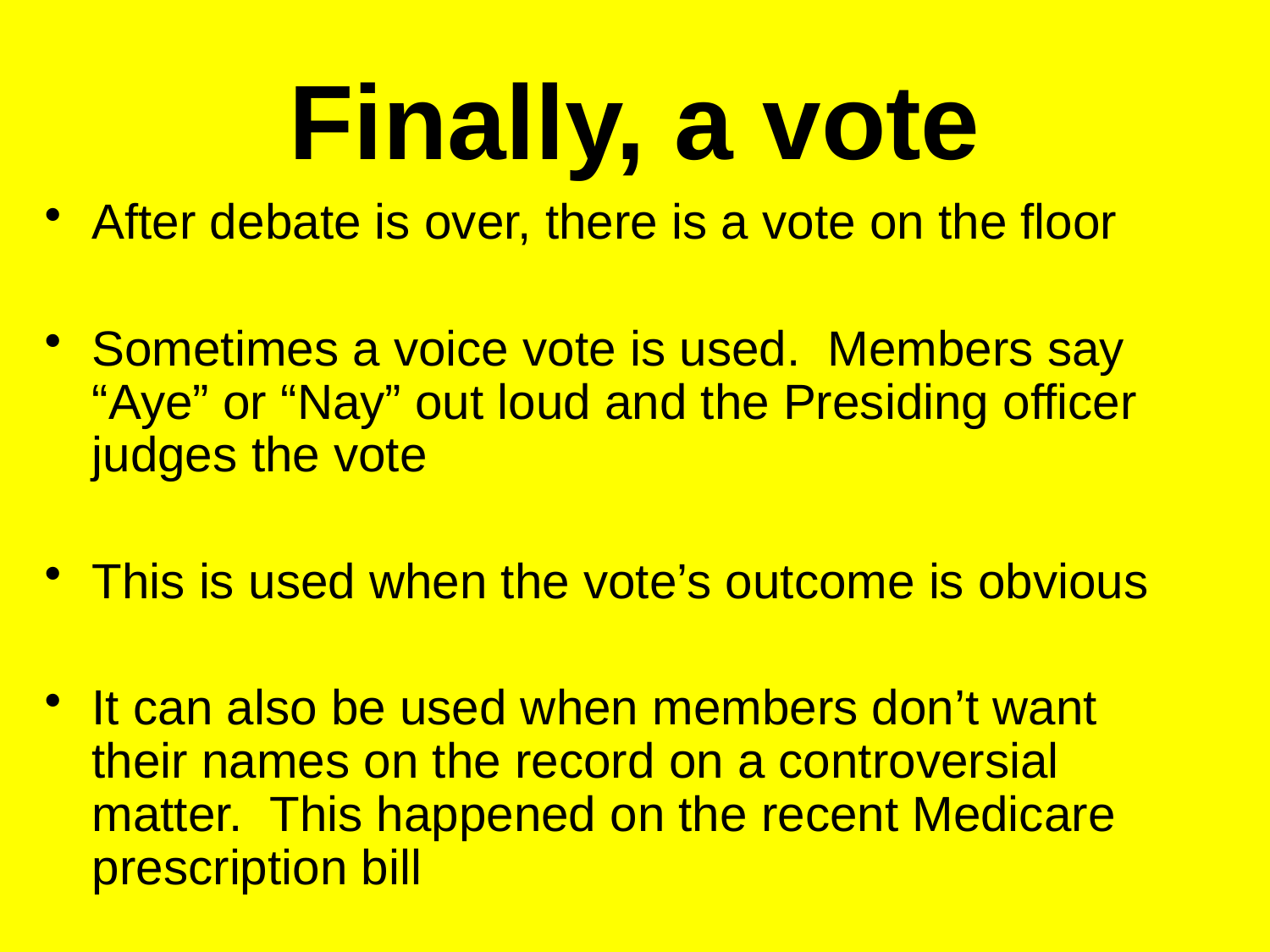

# Finally, a vote
After debate is over, there is a vote on the floor

Sometimes a voice vote is used.  Members say “Aye” or “Nay” out loud and the Presiding officer judges the vote

This is used when the vote’s outcome is obvious

It can also be used when members don’t want their names on the record on a controversial matter.  This happened on the recent Medicare prescription bill